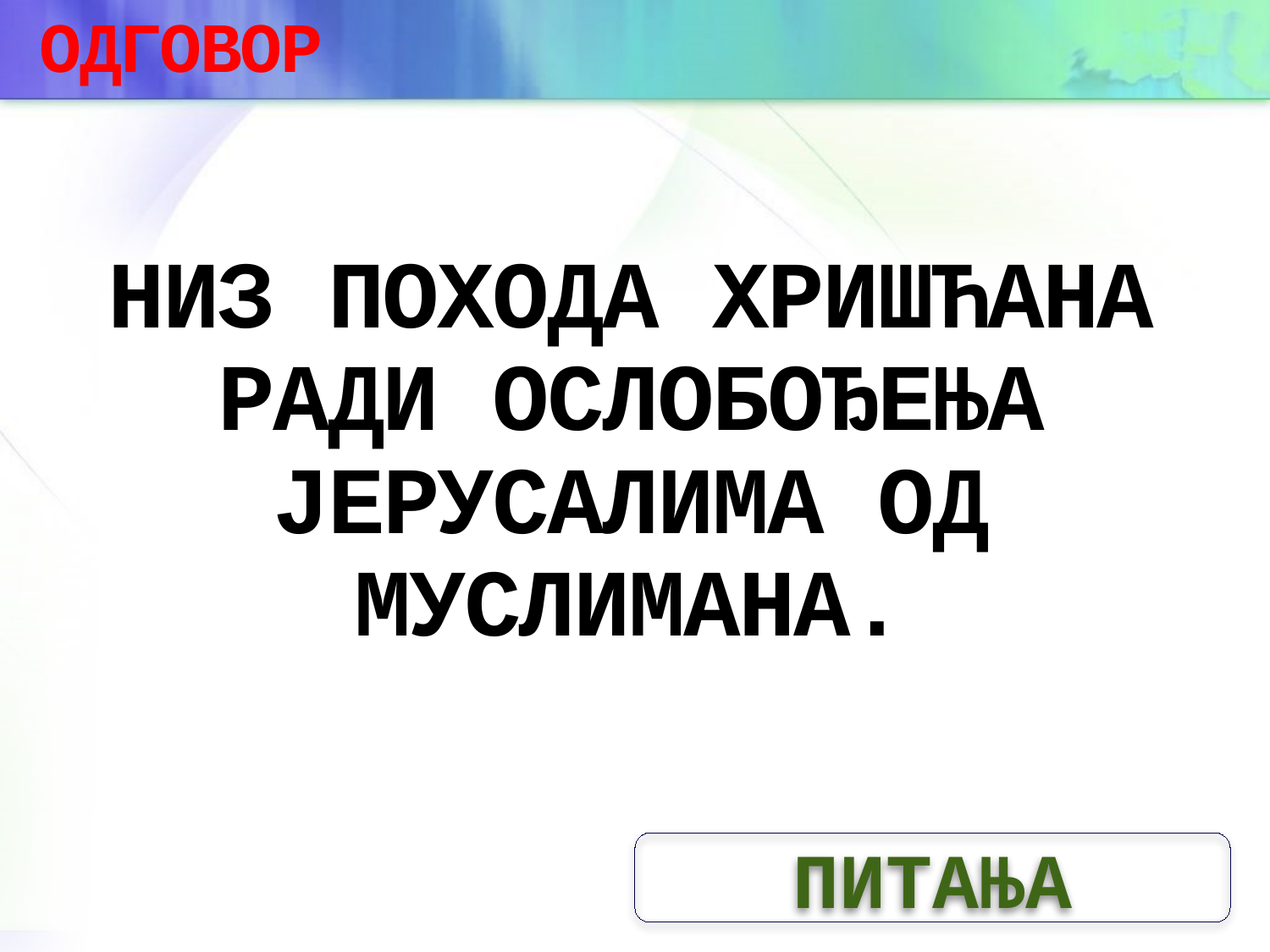

ОДГОВОР
# НИЗ ПОХОДА ХРИШЋАНА РАДИ ОСЛОБОЂЕЊА ЈЕРУСАЛИМА ОД МУСЛИМАНА.
ПИТАЊА